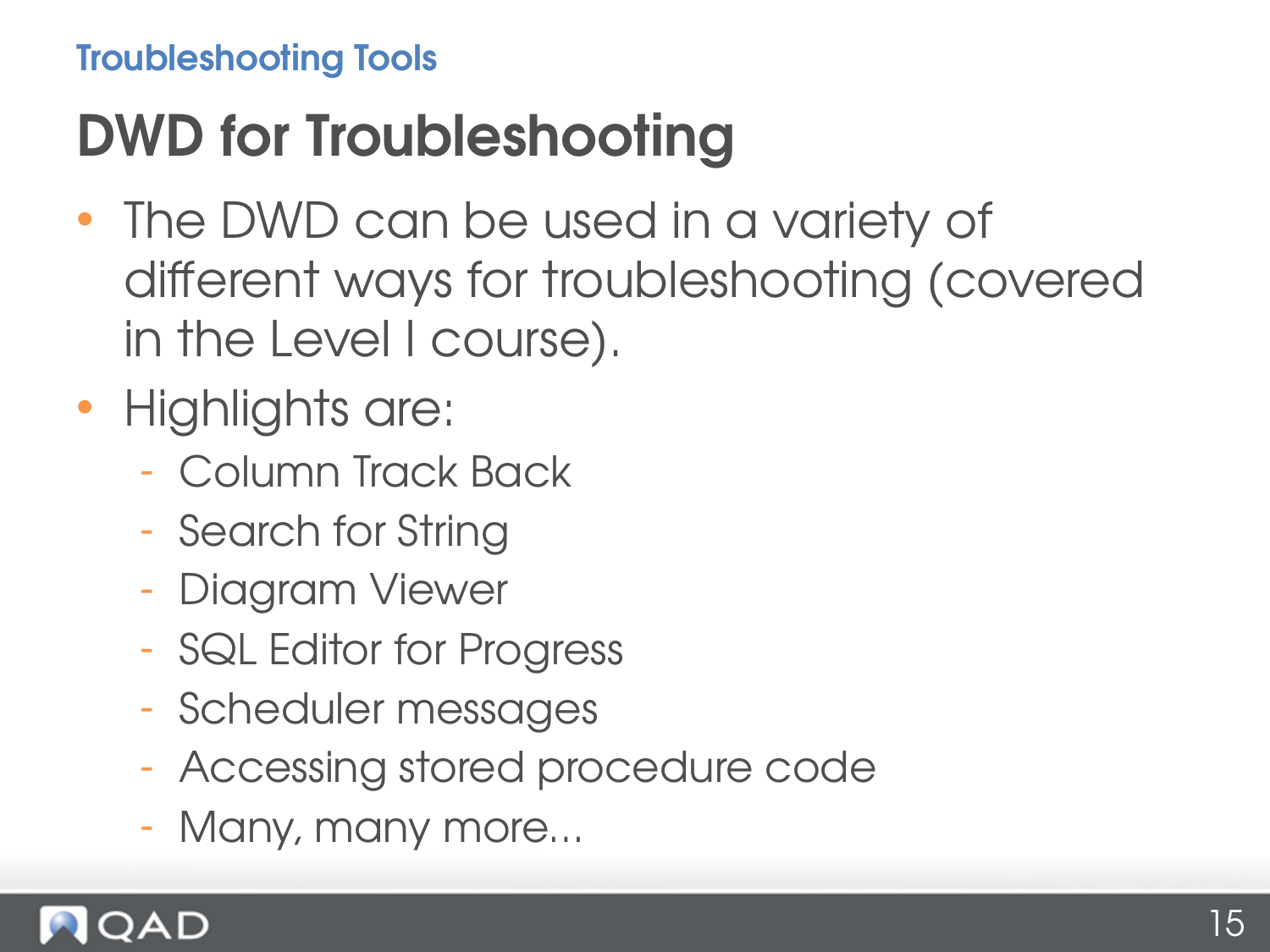

Troubleshooting Tools
# DWD for Troubleshooting
The DWD can be used in a variety of different ways for troubleshooting (covered in the Level I course).
Highlights are:
Column Track Back
Search for String
Diagram Viewer
SQL Editor for Progress
Scheduler messages
Accessing stored procedure code
Many, many more…
15